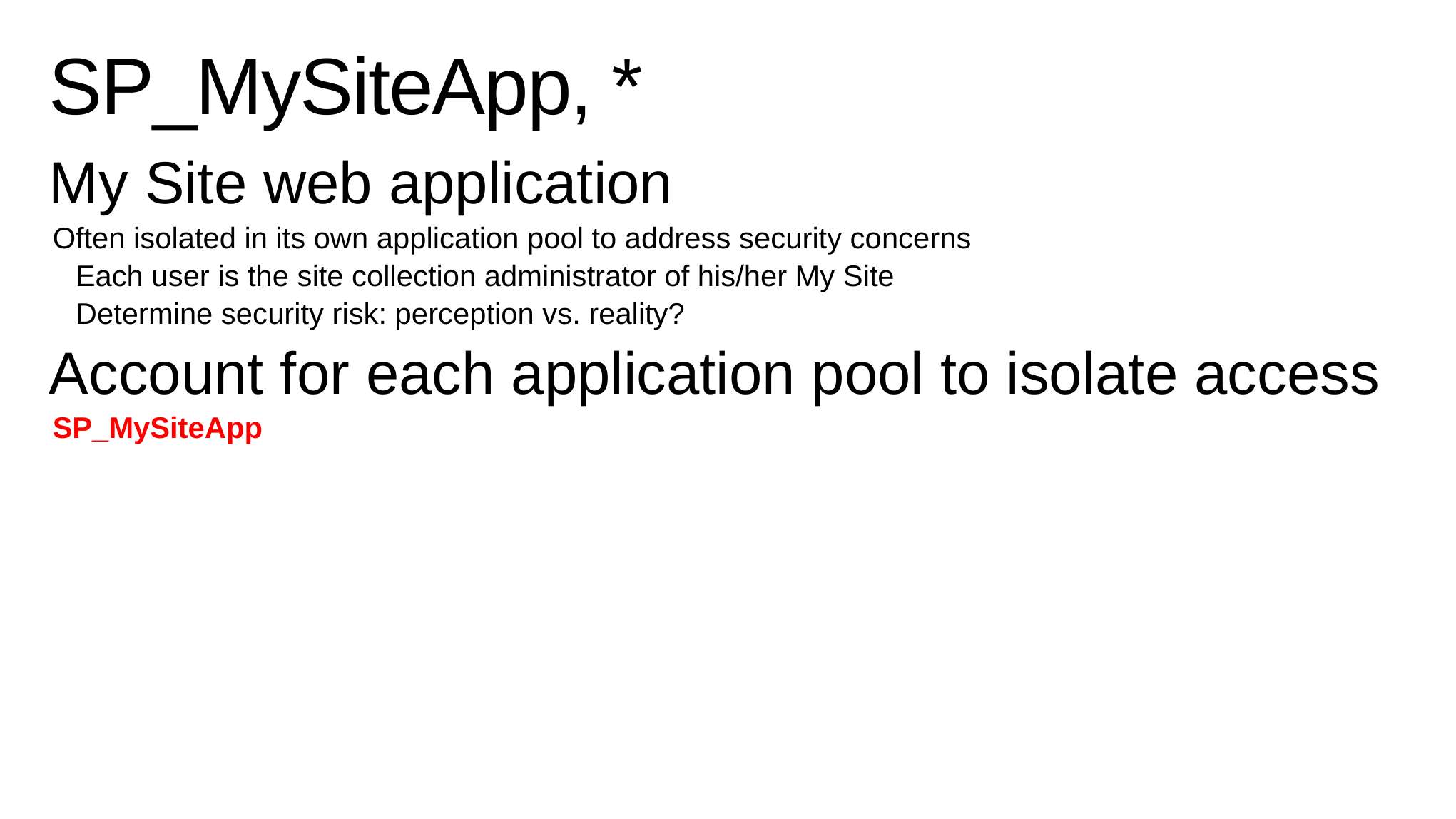

# SP_MySiteApp, *
My Site web application
Often isolated in its own application pool to address security concerns
Each user is the site collection administrator of his/her My Site
Determine security risk: perception vs. reality?
Account for each application pool to isolate access
SP_MySiteApp